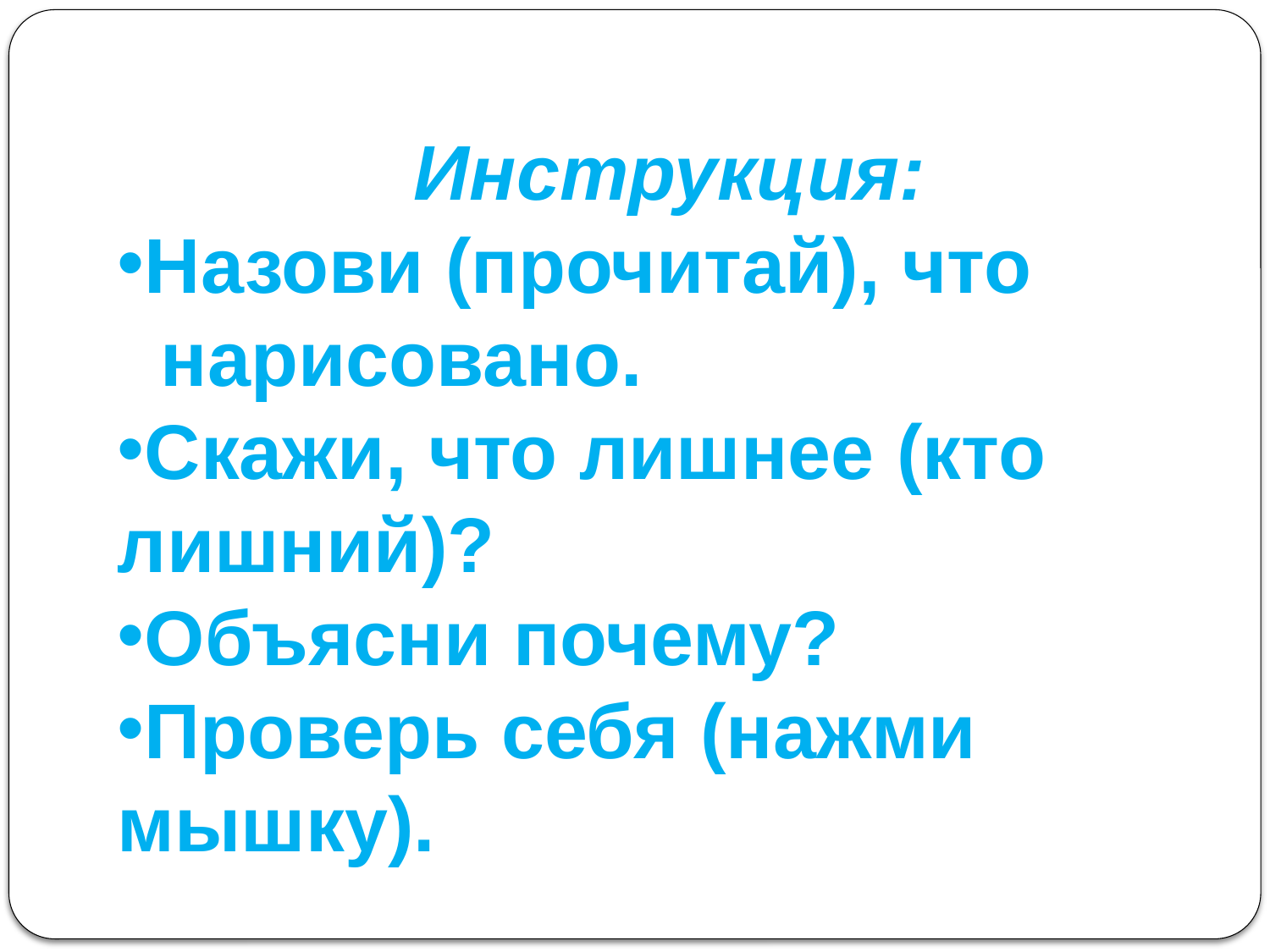

Инструкция:
Назови (прочитай), что
  нарисовано.
Скажи, что лишнее (кто лишний)?
Объясни почему?
Проверь себя (нажми мышку).